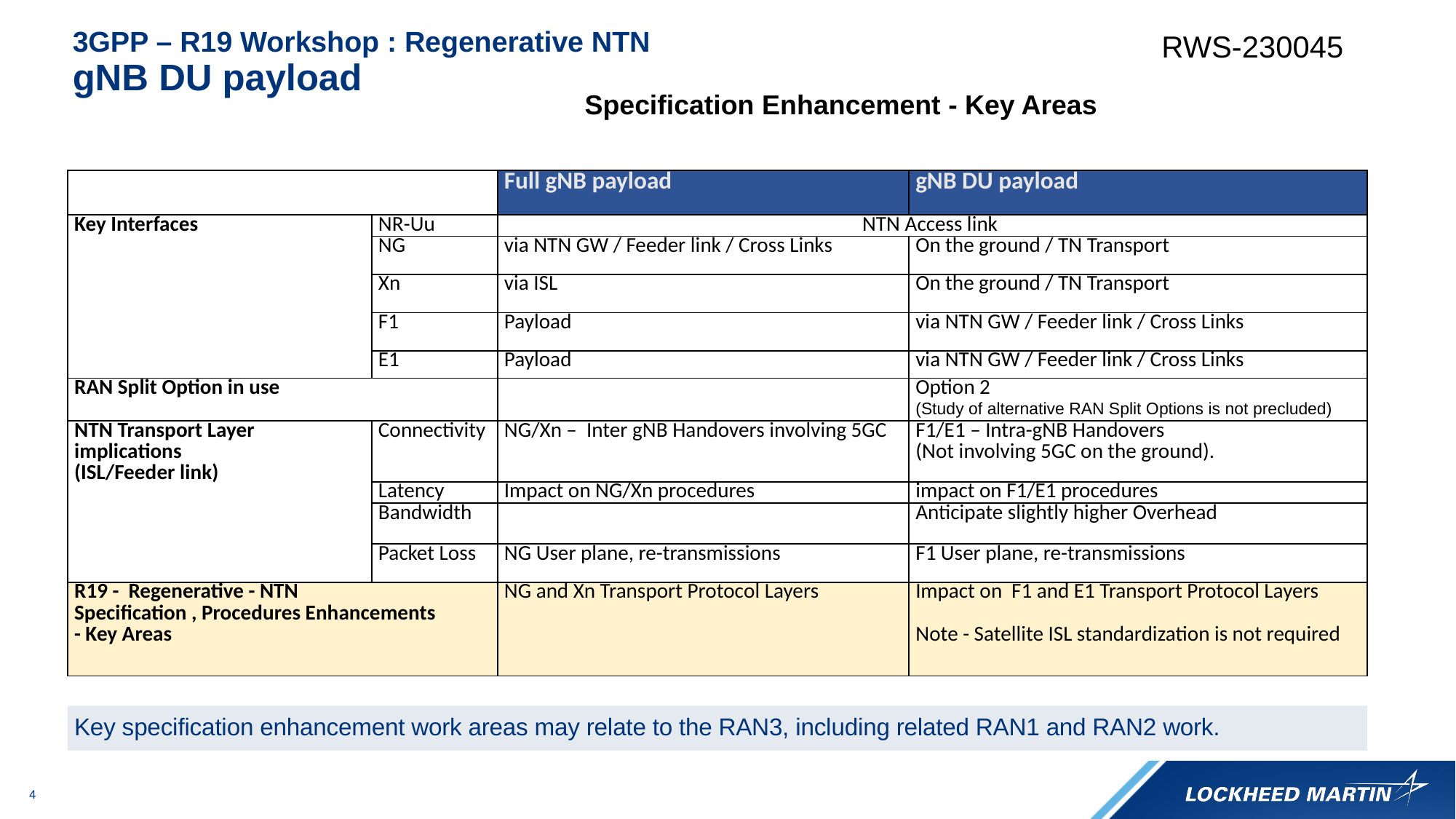

# 3GPP – R19 Workshop : Regenerative NTN gNB DU payload
RWS-230045
Specification Enhancement - Key Areas
|  |  | Full gNB payload | gNB DU payload |
| --- | --- | --- | --- |
| Key Interfaces | NR-Uu | NTN Access link |  |
|  | NG | via NTN GW / Feeder link / Cross Links | On the ground / TN Transport |
|  | Xn | via ISL | On the ground / TN Transport |
|  | F1 | Payload | via NTN GW / Feeder link / Cross Links |
|  | E1 | Payload | via NTN GW / Feeder link / Cross Links |
| RAN Split Option in use |  |  | Option 2 (Study of alternative RAN Split Options is not precluded) |
| NTN Transport Layer implications (ISL/Feeder link) | Connectivity | NG/Xn –  Inter gNB Handovers involving 5GC | F1/E1 – Intra-gNB Handovers (Not involving 5GC on the ground). |
|  | Latency | Impact on NG/Xn procedures | impact on F1/E1 procedures |
|  | Bandwidth |  | Anticipate slightly higher Overhead |
|  | Packet Loss | NG User plane, re-transmissions | F1 User plane, re-transmissions |
| R19 - Regenerative - NTN Specification , Procedures Enhancements - Key Areas |  | NG and Xn Transport Protocol Layers | Impact on  F1 and E1 Transport Protocol Layers Note - Satellite ISL standardization is not required |
 Key specification enhancement work areas may relate to the RAN3, including related RAN1 and RAN2 work.